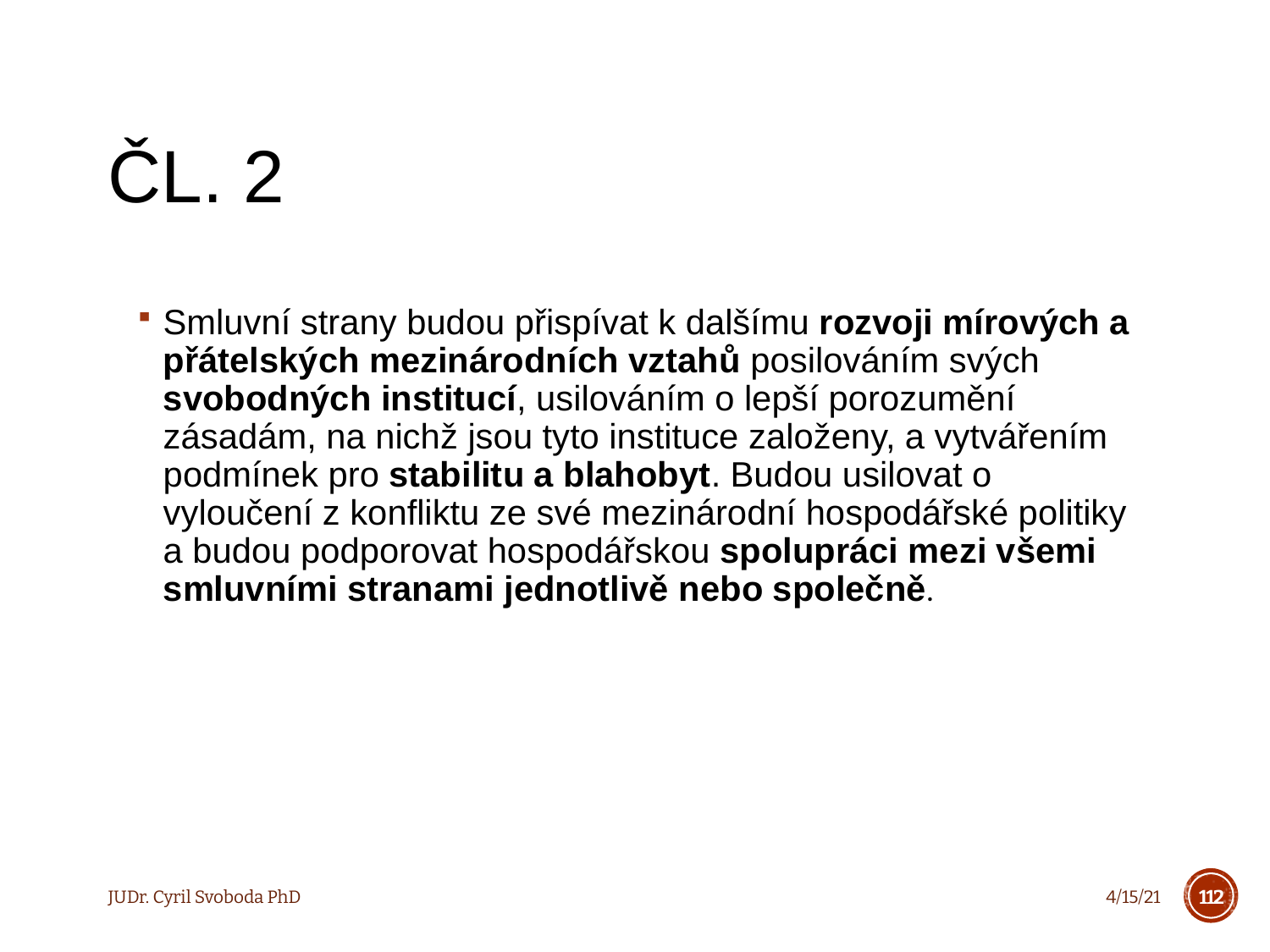

# Čl. 2
Smluvní strany budou přispívat k dalšímu rozvoji mírových a přátelských mezinárodních vztahů posilováním svých svobodných institucí, usilováním o lepší porozumění zásadám, na nichž jsou tyto instituce založeny, a vytvářením podmínek pro stabilitu a blahobyt. Budou usilovat o vyloučení z konfliktu ze své mezinárodní hospodářské politiky a budou podporovat hospodářskou spolupráci mezi všemi smluvními stranami jednotlivě nebo společně.
JUDr. Cyril Svoboda PhD
4/15/21
112